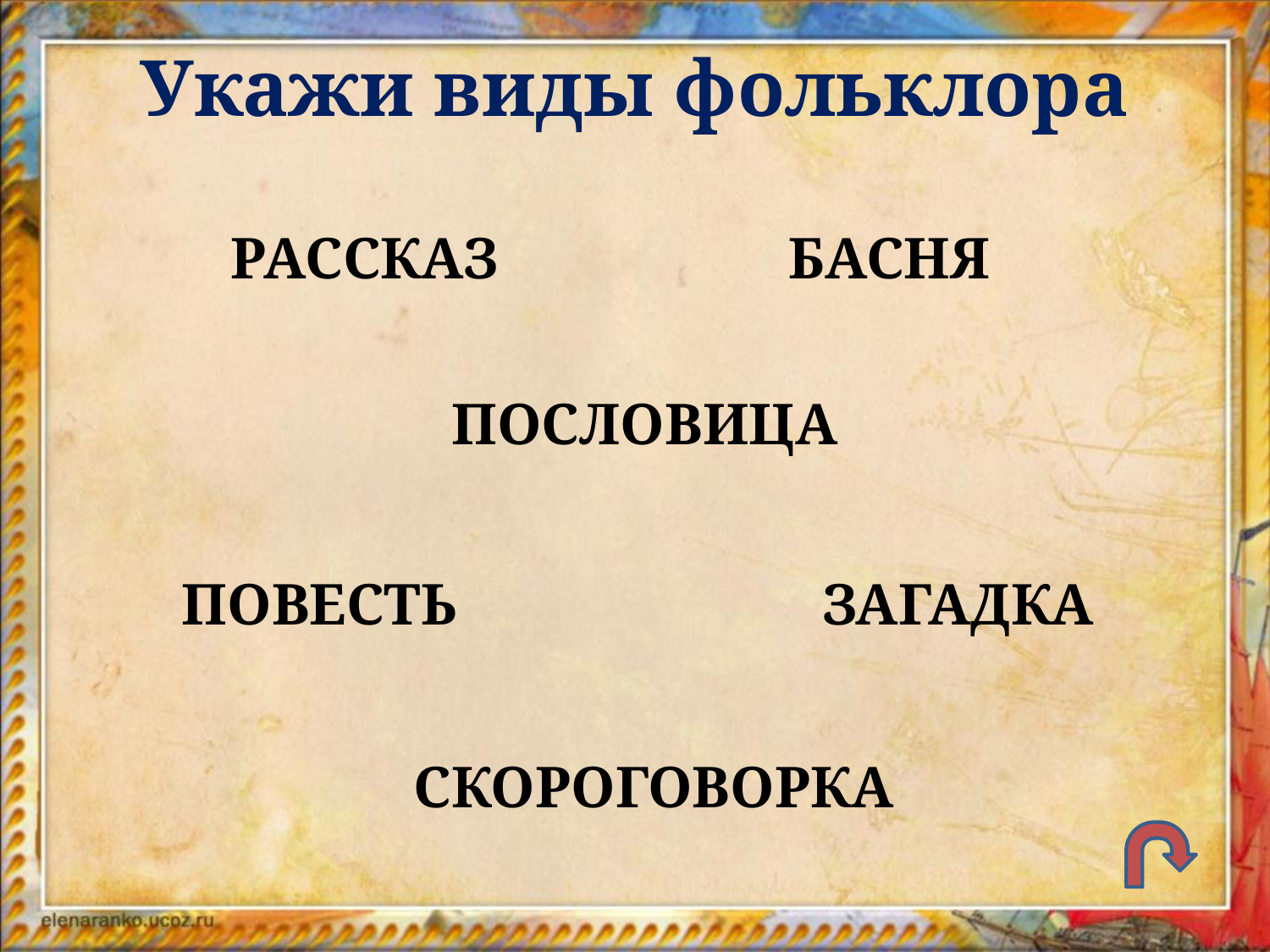

Укажи виды фольклора
РАССКАЗ
БАСНЯ
ПОСЛОВИЦА
ЗАГАДКА
ПОВЕСТЬ
СКОРОГОВОРКА